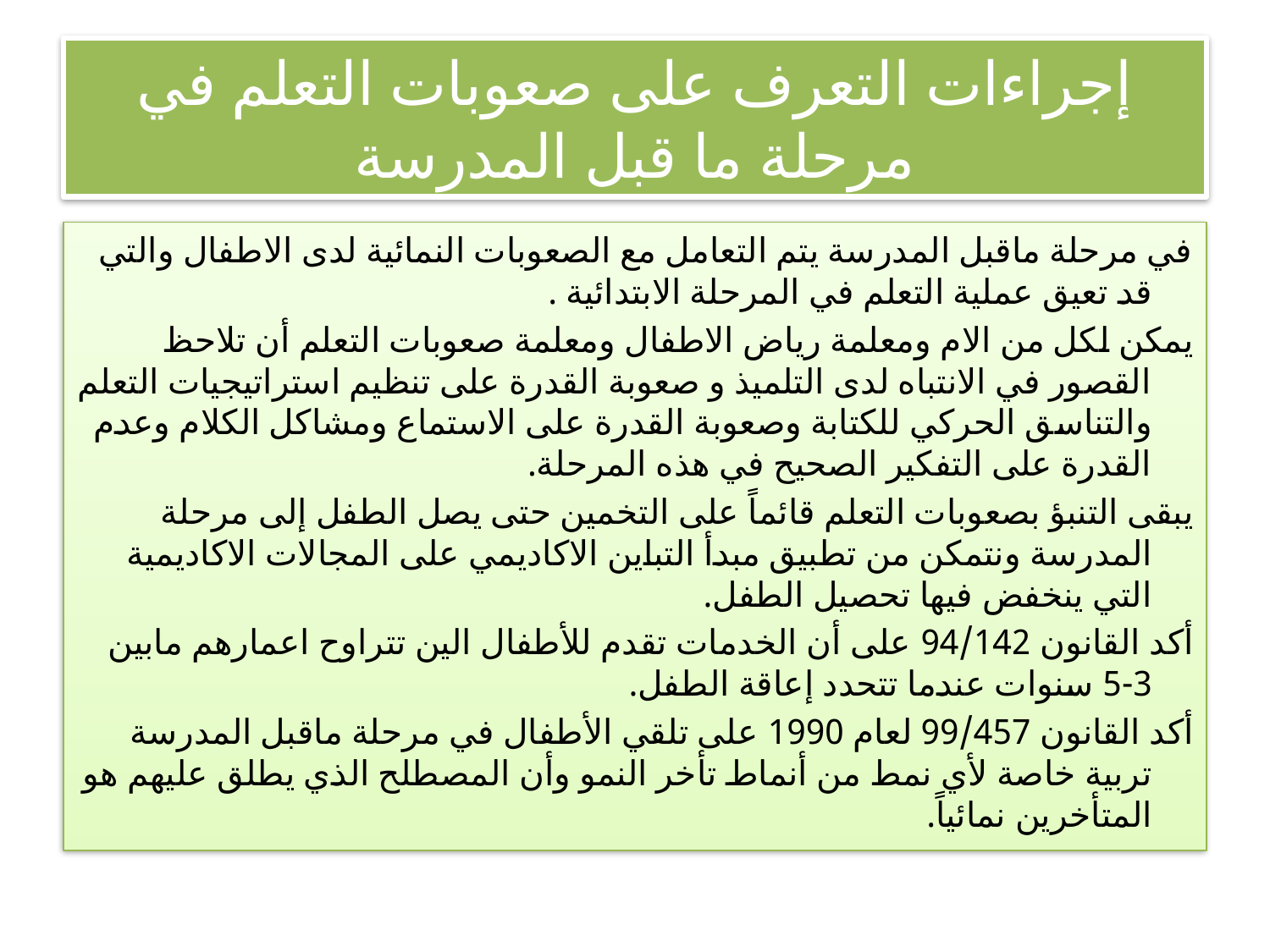

# إجراءات التعرف على صعوبات التعلم في مرحلة ما قبل المدرسة
في مرحلة ماقبل المدرسة يتم التعامل مع الصعوبات النمائية لدى الاطفال والتي قد تعيق عملية التعلم في المرحلة الابتدائية .
يمكن لكل من الام ومعلمة رياض الاطفال ومعلمة صعوبات التعلم أن تلاحظ القصور في الانتباه لدى التلميذ و صعوبة القدرة على تنظيم استراتيجيات التعلم والتناسق الحركي للكتابة وصعوبة القدرة على الاستماع ومشاكل الكلام وعدم القدرة على التفكير الصحيح في هذه المرحلة.
يبقى التنبؤ بصعوبات التعلم قائماً على التخمين حتى يصل الطفل إلى مرحلة المدرسة ونتمكن من تطبيق مبدأ التباين الاكاديمي على المجالات الاكاديمية التي ينخفض فيها تحصيل الطفل.
أكد القانون 94/142 على أن الخدمات تقدم للأطفال الين تتراوح اعمارهم مابين 3-5 سنوات عندما تتحدد إعاقة الطفل.
أكد القانون 99/457 لعام 1990 على تلقي الأطفال في مرحلة ماقبل المدرسة تربية خاصة لأي نمط من أنماط تأخر النمو وأن المصطلح الذي يطلق عليهم هو المتأخرين نمائياً.